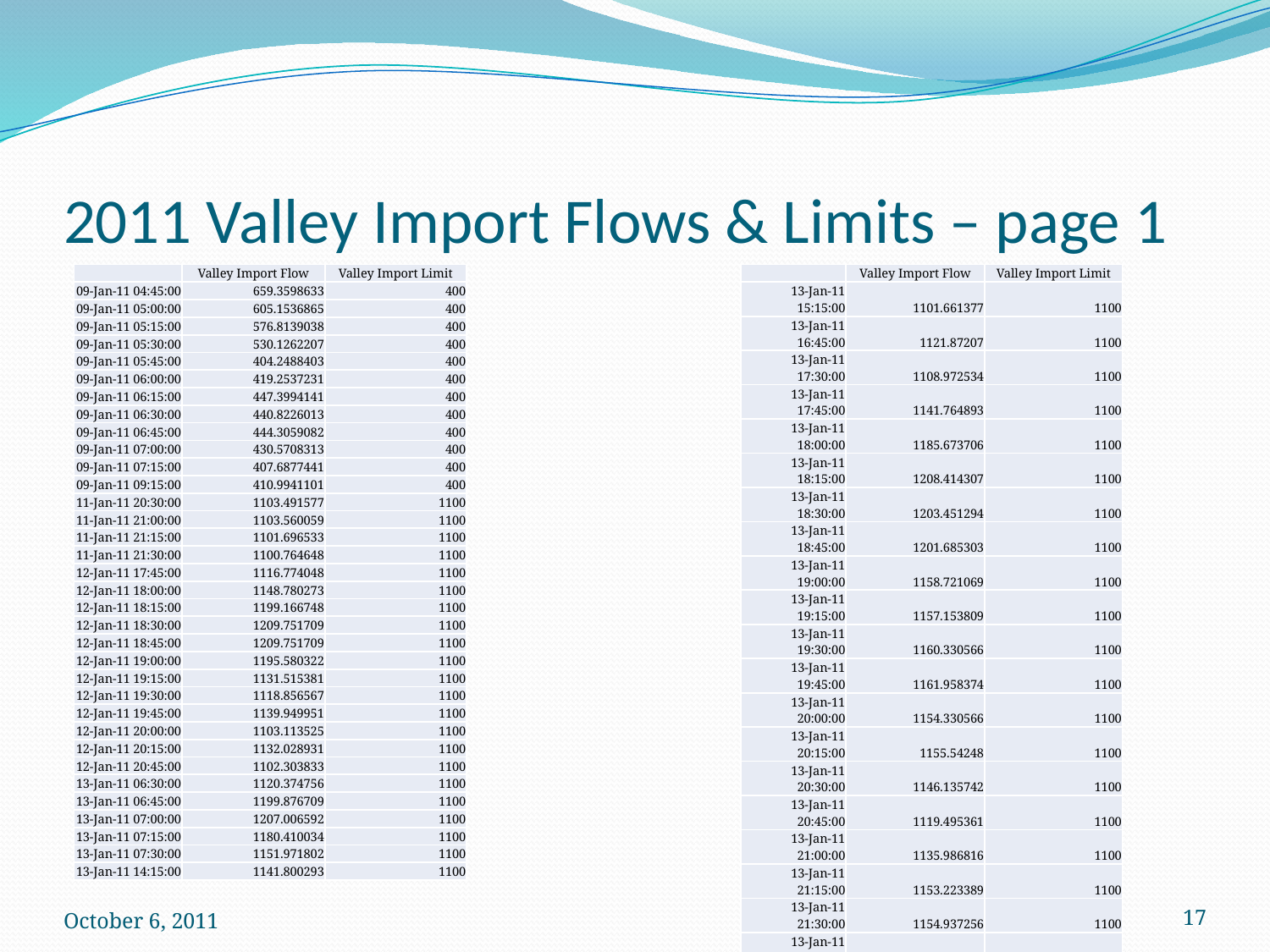

# 2011 Valley Import Flows & Limits – page 1
|  | Valley Import Flow | Valley Import Limit |
| --- | --- | --- |
| 09-Jan-11 04:45:00 | 659.3598633 | 400 |
| 09-Jan-11 05:00:00 | 605.1536865 | 400 |
| 09-Jan-11 05:15:00 | 576.8139038 | 400 |
| 09-Jan-11 05:30:00 | 530.1262207 | 400 |
| 09-Jan-11 05:45:00 | 404.2488403 | 400 |
| 09-Jan-11 06:00:00 | 419.2537231 | 400 |
| 09-Jan-11 06:15:00 | 447.3994141 | 400 |
| 09-Jan-11 06:30:00 | 440.8226013 | 400 |
| 09-Jan-11 06:45:00 | 444.3059082 | 400 |
| 09-Jan-11 07:00:00 | 430.5708313 | 400 |
| 09-Jan-11 07:15:00 | 407.6877441 | 400 |
| 09-Jan-11 09:15:00 | 410.9941101 | 400 |
| 11-Jan-11 20:30:00 | 1103.491577 | 1100 |
| 11-Jan-11 21:00:00 | 1103.560059 | 1100 |
| 11-Jan-11 21:15:00 | 1101.696533 | 1100 |
| 11-Jan-11 21:30:00 | 1100.764648 | 1100 |
| 12-Jan-11 17:45:00 | 1116.774048 | 1100 |
| 12-Jan-11 18:00:00 | 1148.780273 | 1100 |
| 12-Jan-11 18:15:00 | 1199.166748 | 1100 |
| 12-Jan-11 18:30:00 | 1209.751709 | 1100 |
| 12-Jan-11 18:45:00 | 1209.751709 | 1100 |
| 12-Jan-11 19:00:00 | 1195.580322 | 1100 |
| 12-Jan-11 19:15:00 | 1131.515381 | 1100 |
| 12-Jan-11 19:30:00 | 1118.856567 | 1100 |
| 12-Jan-11 19:45:00 | 1139.949951 | 1100 |
| 12-Jan-11 20:00:00 | 1103.113525 | 1100 |
| 12-Jan-11 20:15:00 | 1132.028931 | 1100 |
| 12-Jan-11 20:45:00 | 1102.303833 | 1100 |
| 13-Jan-11 06:30:00 | 1120.374756 | 1100 |
| 13-Jan-11 06:45:00 | 1199.876709 | 1100 |
| 13-Jan-11 07:00:00 | 1207.006592 | 1100 |
| 13-Jan-11 07:15:00 | 1180.410034 | 1100 |
| 13-Jan-11 07:30:00 | 1151.971802 | 1100 |
| 13-Jan-11 14:15:00 | 1141.800293 | 1100 |
|  | Valley Import Flow | Valley Import Limit |
| --- | --- | --- |
| 13-Jan-11 15:15:00 | 1101.661377 | 1100 |
| 13-Jan-11 16:45:00 | 1121.87207 | 1100 |
| 13-Jan-11 17:30:00 | 1108.972534 | 1100 |
| 13-Jan-11 17:45:00 | 1141.764893 | 1100 |
| 13-Jan-11 18:00:00 | 1185.673706 | 1100 |
| 13-Jan-11 18:15:00 | 1208.414307 | 1100 |
| 13-Jan-11 18:30:00 | 1203.451294 | 1100 |
| 13-Jan-11 18:45:00 | 1201.685303 | 1100 |
| 13-Jan-11 19:00:00 | 1158.721069 | 1100 |
| 13-Jan-11 19:15:00 | 1157.153809 | 1100 |
| 13-Jan-11 19:30:00 | 1160.330566 | 1100 |
| 13-Jan-11 19:45:00 | 1161.958374 | 1100 |
| 13-Jan-11 20:00:00 | 1154.330566 | 1100 |
| 13-Jan-11 20:15:00 | 1155.54248 | 1100 |
| 13-Jan-11 20:30:00 | 1146.135742 | 1100 |
| 13-Jan-11 20:45:00 | 1119.495361 | 1100 |
| 13-Jan-11 21:00:00 | 1135.986816 | 1100 |
| 13-Jan-11 21:15:00 | 1153.223389 | 1100 |
| 13-Jan-11 21:30:00 | 1154.937256 | 1100 |
| 13-Jan-11 21:45:00 | 1125.619141 | 1100 |
| 13-Jan-11 22:00:00 | 1129.631836 | 1100 |
| 21-Jan-11 06:30:00 | 1105.554932 | 1100 |
| 02-Feb-11 10:15:00 | 1139.994141 | 1100 |
| 02-Feb-11 10:30:00 | 1191.754395 | 1100 |
| 02-Feb-11 10:45:00 | 1155.258301 | 1100 |
| 02-Feb-11 11:00:00 | 1110.098877 | 1100 |
| 02-Feb-11 17:45:00 | 1109.341553 | 1100 |
| 02-Feb-11 18:00:00 | 1148.795654 | 1100 |
| 02-Feb-11 18:15:00 | 1176.299805 | 1100 |
| 02-Feb-11 18:30:00 | 1227.040771 | 1100 |
| 02-Feb-11 18:45:00 | 1256.448242 | 1100 |
| 02-Feb-11 19:00:00 | 1266.352539 | 1100 |
| 02-Feb-11 19:15:00 | 1285.09668 | 1100 |
| 02-Feb-11 19:30:00 | 1272.789307 | 1100 |
| 02-Feb-11 19:45:00 | 1271.95752 | 1100 |
October 6, 2011
17